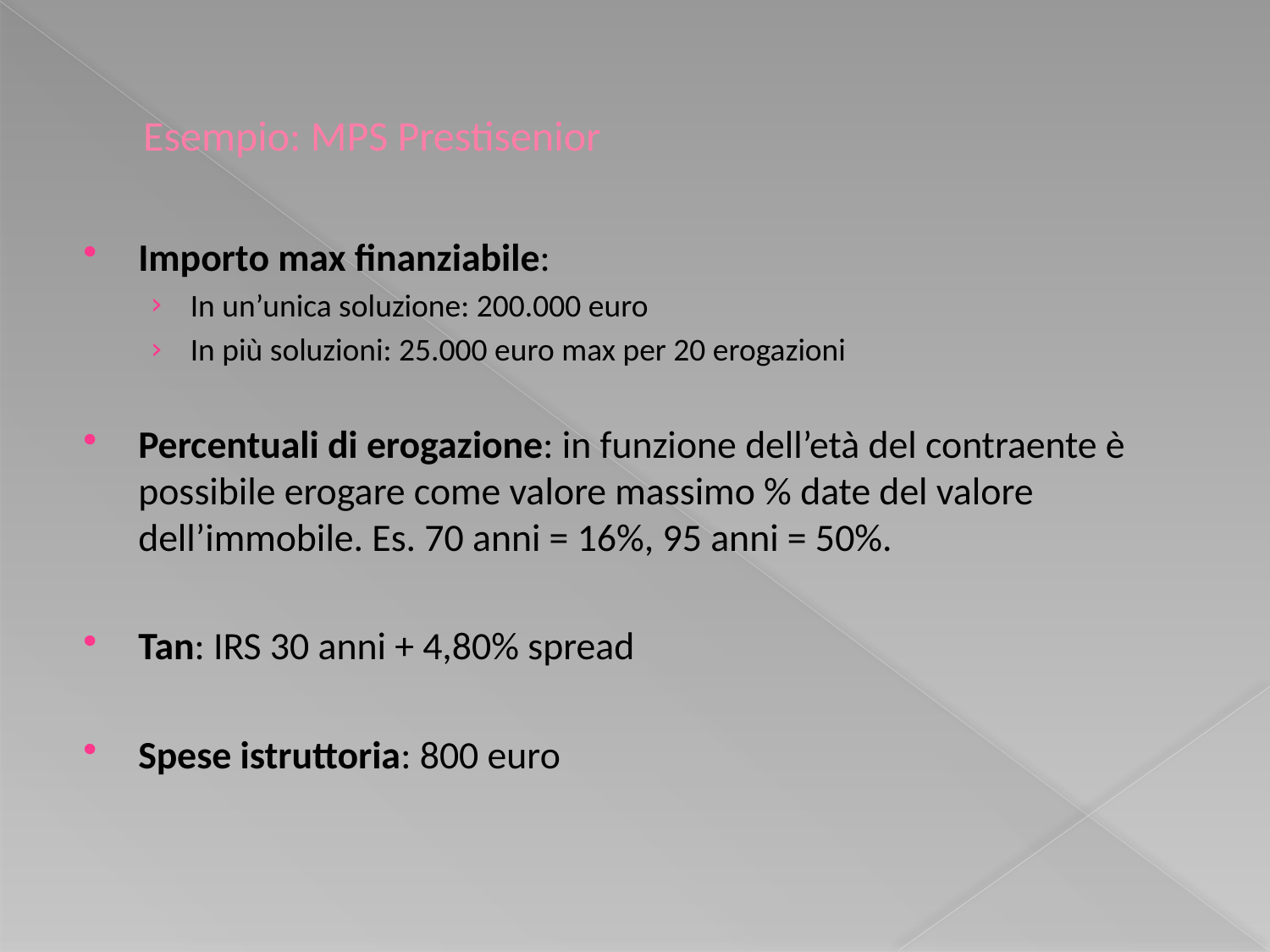

# Esempio: MPS Prestisenior
Importo max finanziabile:
In un’unica soluzione: 200.000 euro
In più soluzioni: 25.000 euro max per 20 erogazioni

Percentuali di erogazione: in funzione dell’età del contraente è possibile erogare come valore massimo % date del valore dell’immobile. Es. 70 anni = 16%, 95 anni = 50%.

Tan: IRS 30 anni + 4,80% spread

Spese istruttoria: 800 euro